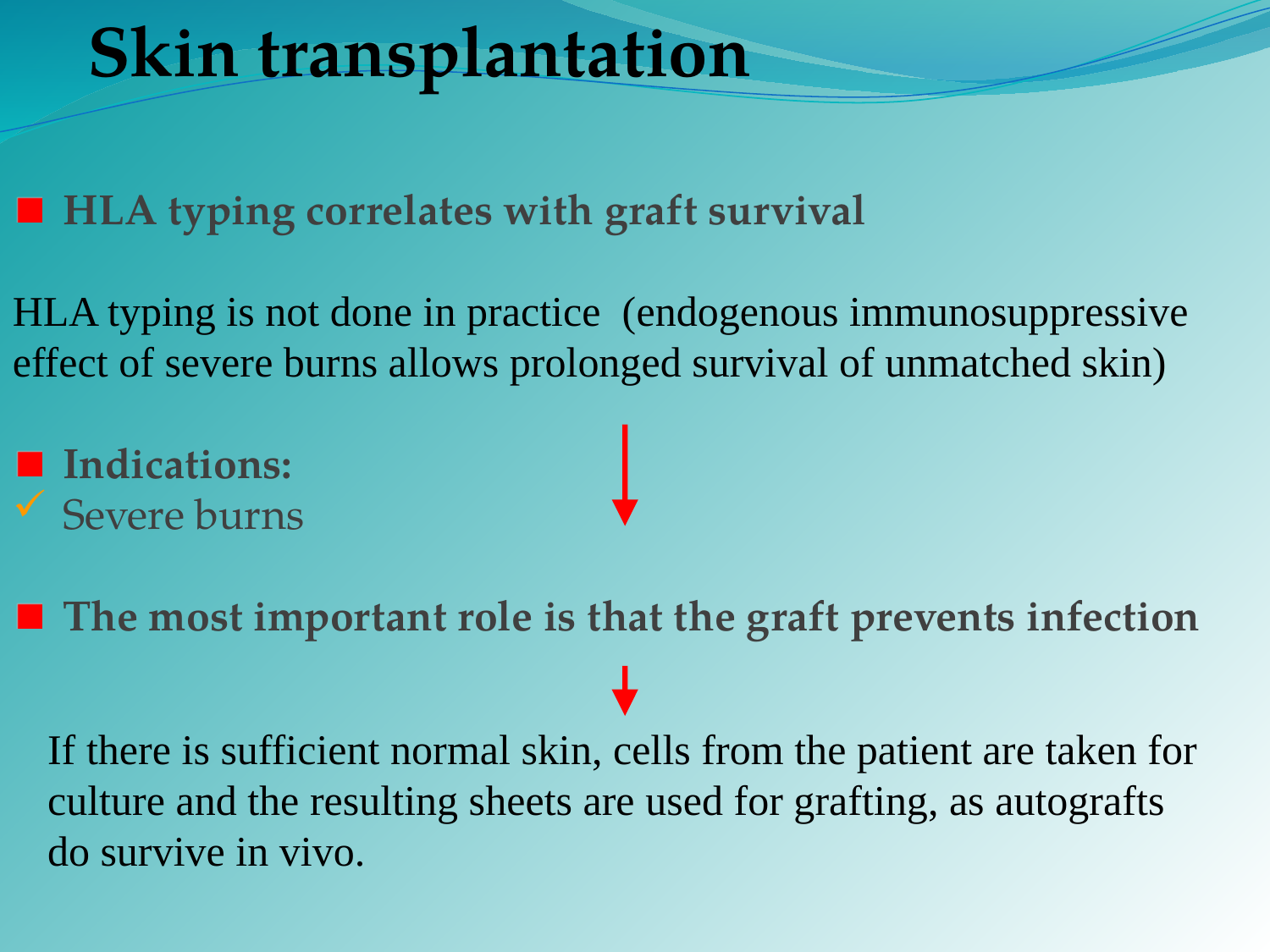

Skin transplantation

HLA typing correlates with graft survival

HLA typing is not done in practice  (endogenous immunosuppressive effect of severe burns allows prolonged survival of unmatched skin)

Indications:
Severe burns

The most important role is that the graft prevents infection

If there is sufficient normal skin, cells from the patient are taken for culture and the resulting sheets are used for grafting, as autografts do survive in vivo.